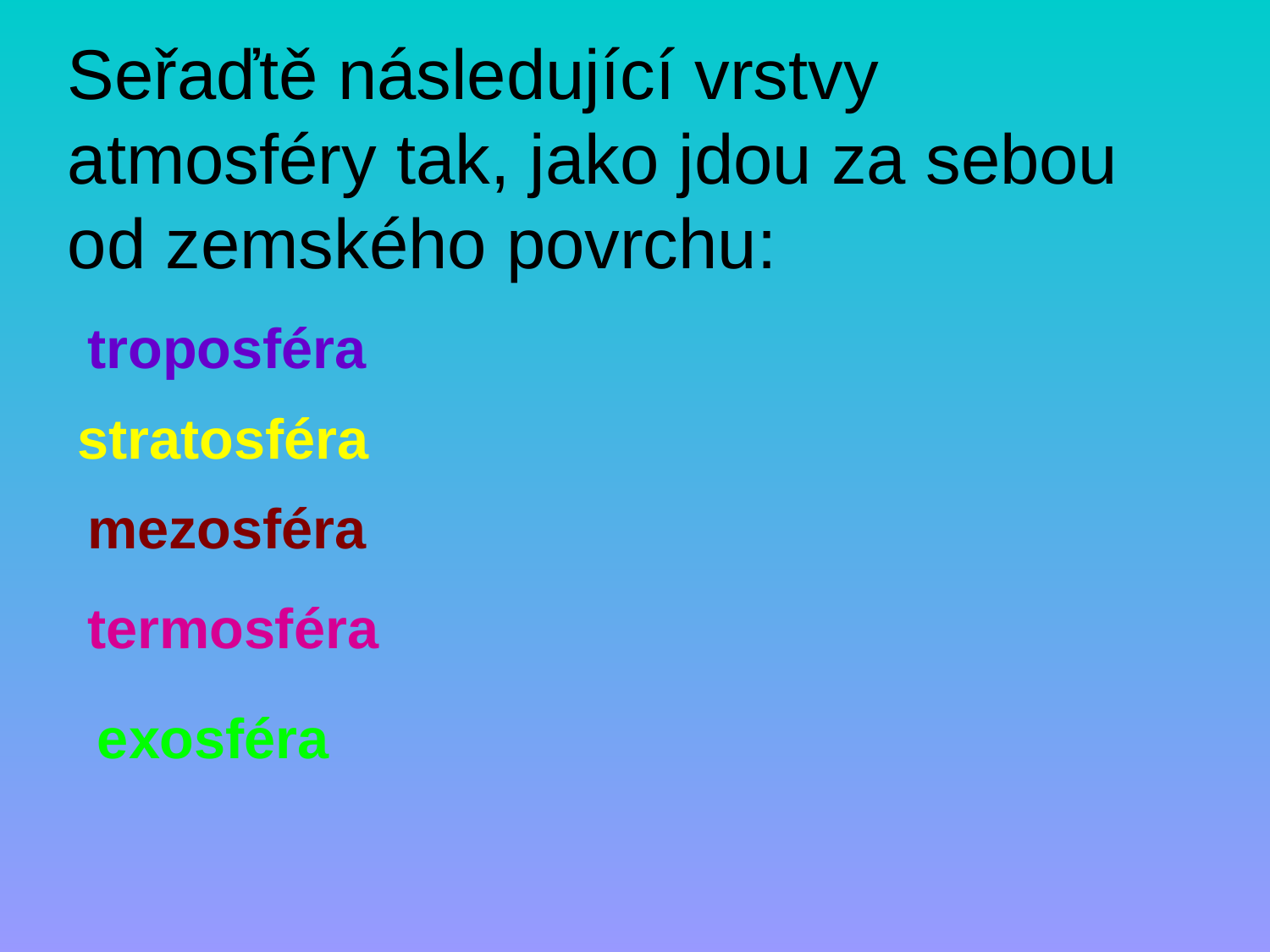

# Seřaďtě následující vrstvy atmosféry tak, jako jdou za sebou od zemského povrchu:
troposféra
stratosféra
mezosféra
termosféra
exosféra